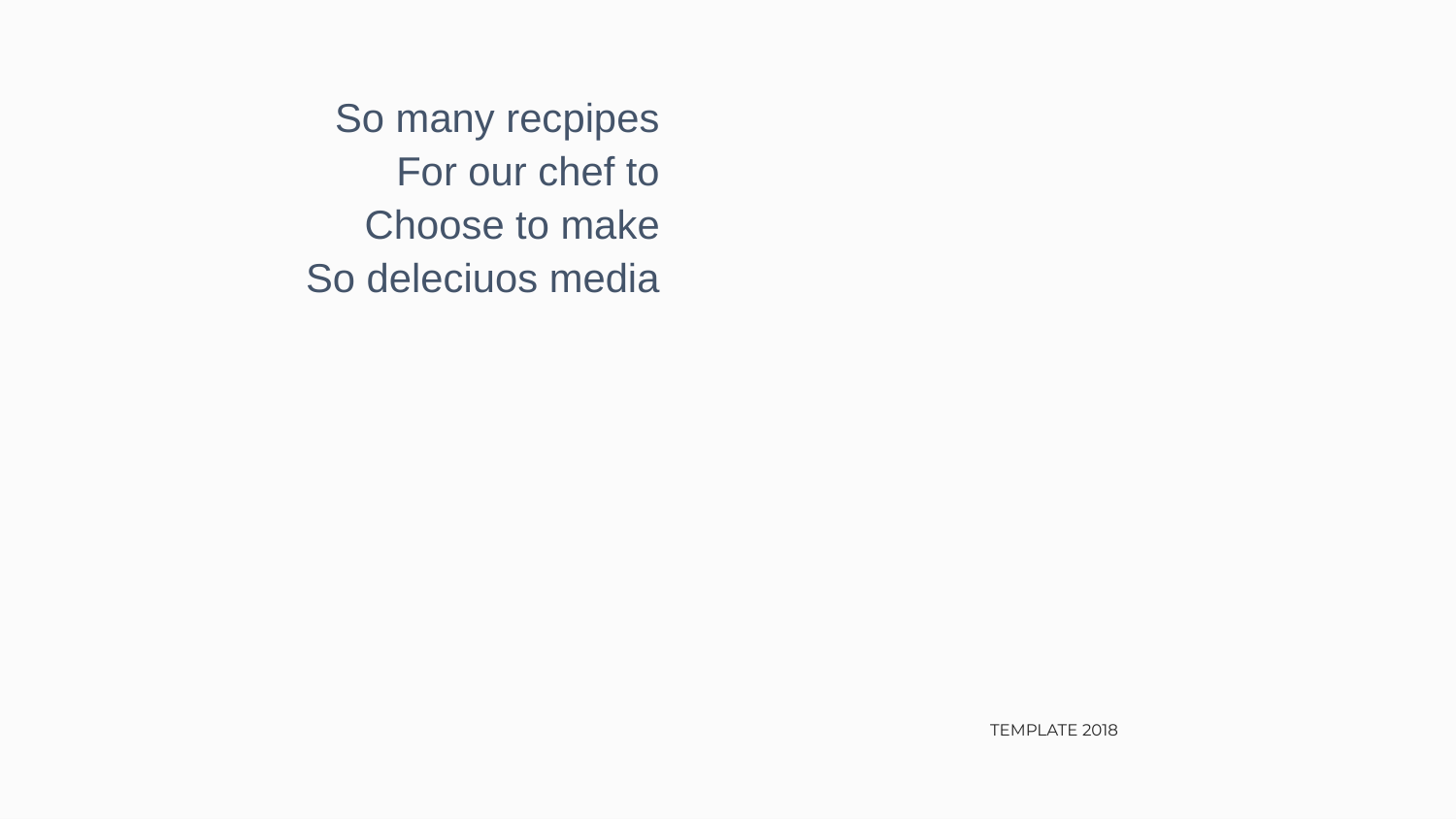

So many recpipes
For our chef to
Choose to make
So deleciuos media

TEMPLATE 2018